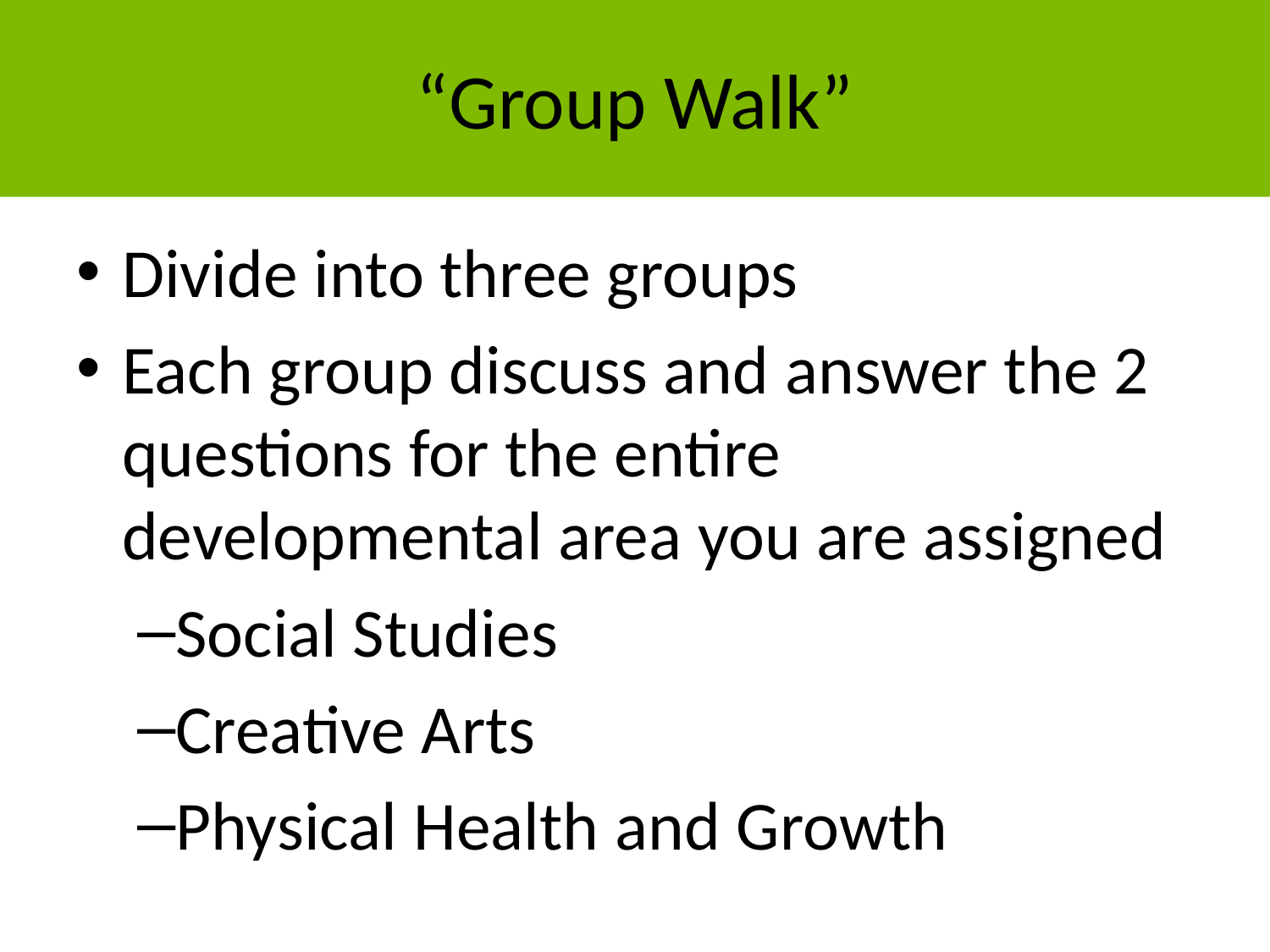

# “Group Walk”
Divide into three groups
Each group discuss and answer the 2 questions for the entire developmental area you are assigned
Social Studies
Creative Arts
Physical Health and Growth